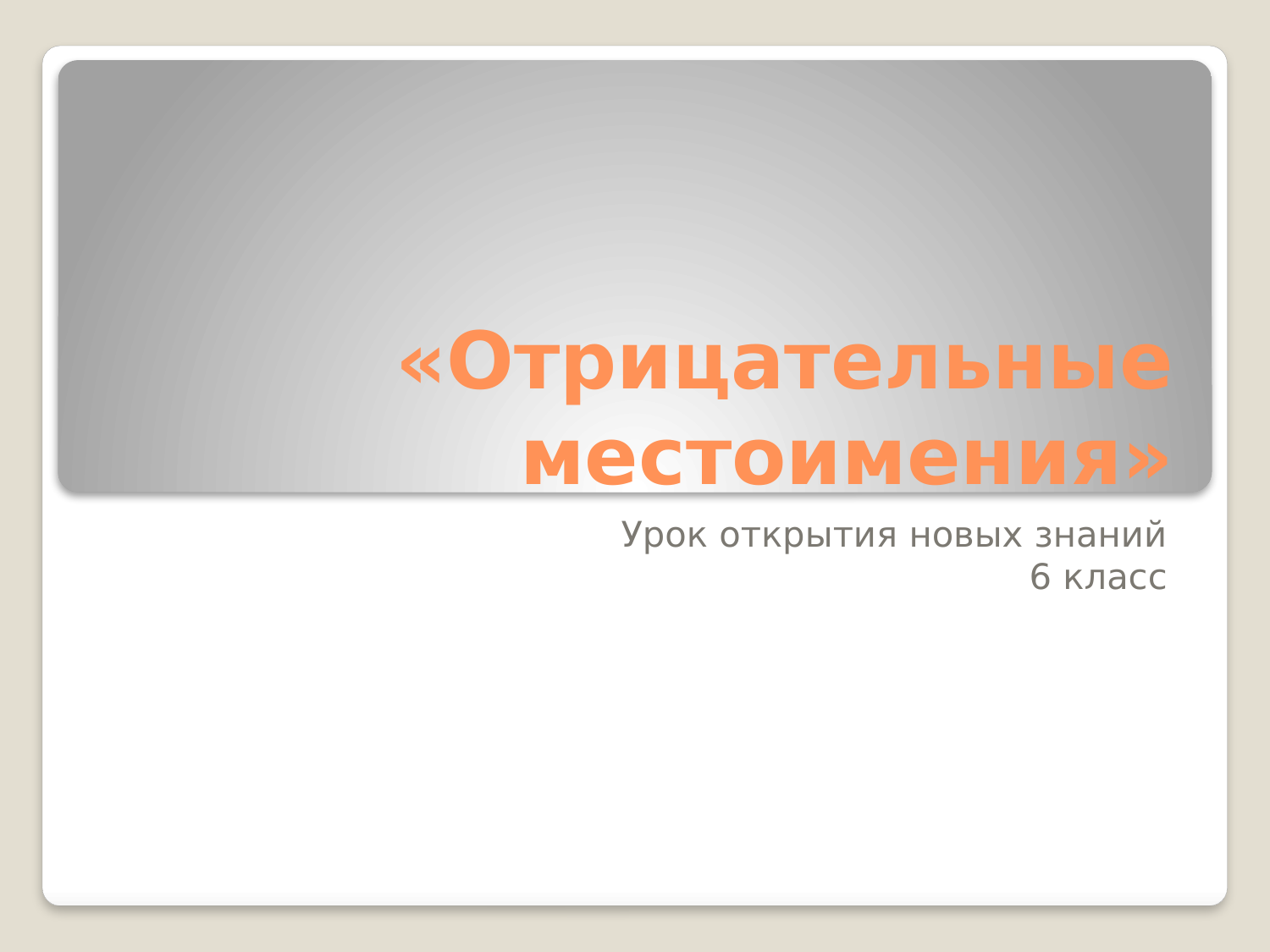

# «Отрицательные местоимения»
Урок открытия новых знаний
6 класс